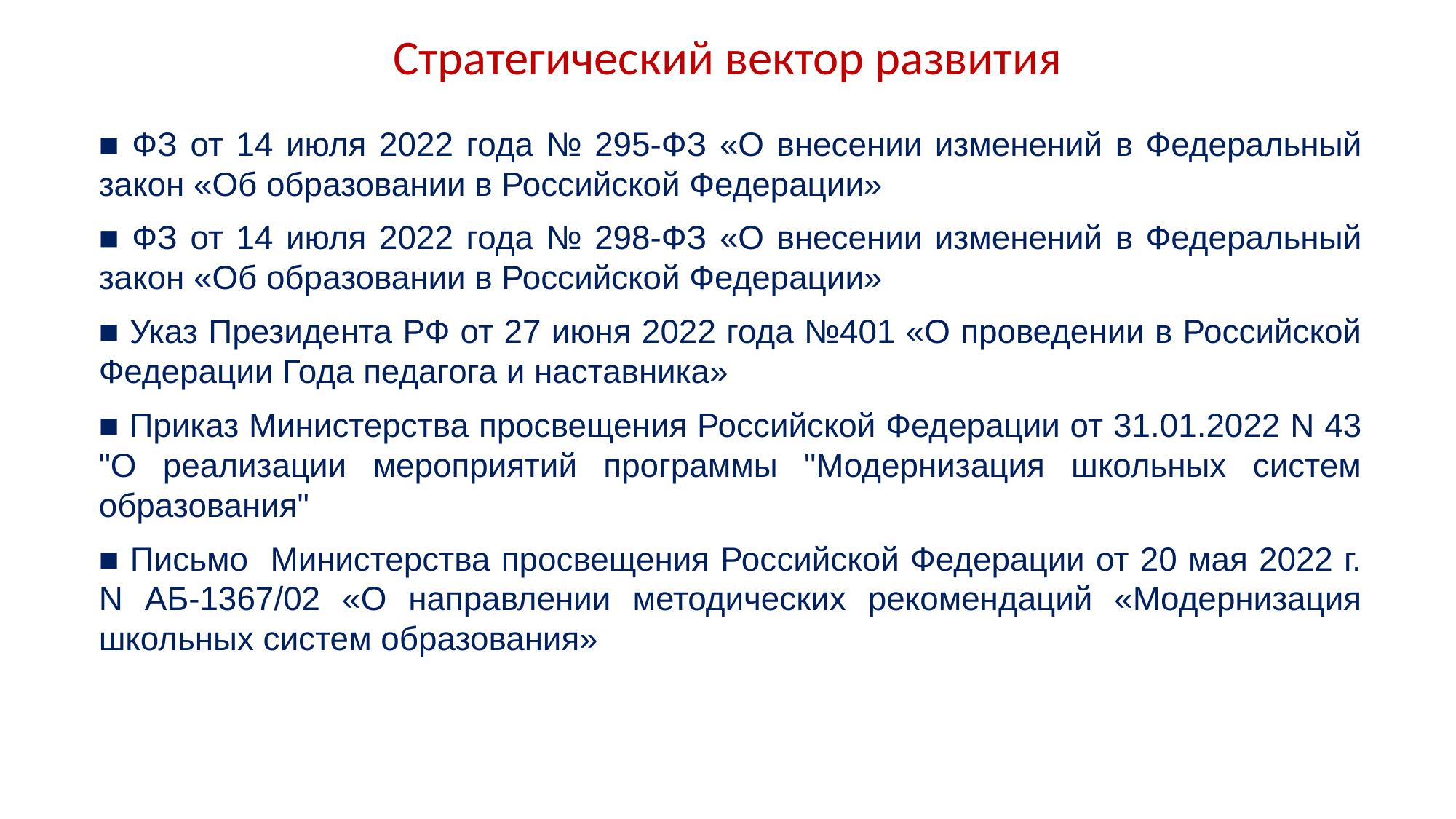

Стратегический вектор развития
■ ФЗ от 14 июля 2022 года № 295-ФЗ «О внесении изменений в Федеральный закон «Об образовании в Российской Федерации»
■ ФЗ от 14 июля 2022 года № 298-ФЗ «О внесении изменений в Федеральный закон «Об образовании в Российской Федерации»
■ Указ Президента РФ от 27 июня 2022 года №401 «О проведении в Российской Федерации Года педагога и наставника»
■ Приказ Министерства просвещения Российской Федерации от 31.01.2022 N 43 "О реализации мероприятий программы "Модернизация школьных систем образования"
■ Письмо  Министерства просвещения Российской Федерации от 20 мая 2022 г. N АБ-1367/02 «О направлении методических рекомендаций «Модернизация школьных систем образования»